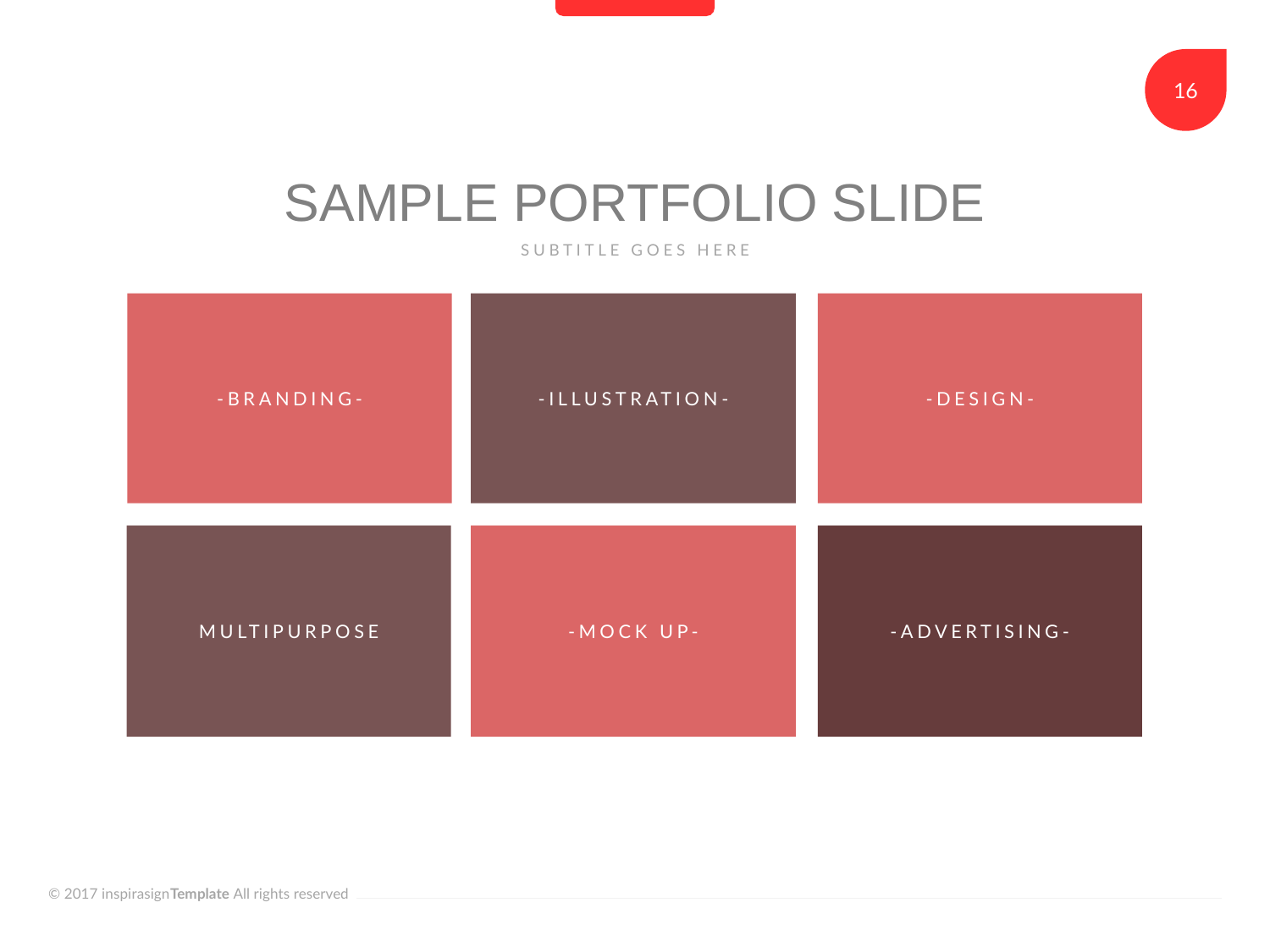

SAMPLE PORTFOLIO SLIDE
SUBTITLE GOES HERE

-BRANDING-
-ILLUSTRATION-
-DESIGN-
MULTIPURPOSE
-MOCK UP-
-ADVERTISING-